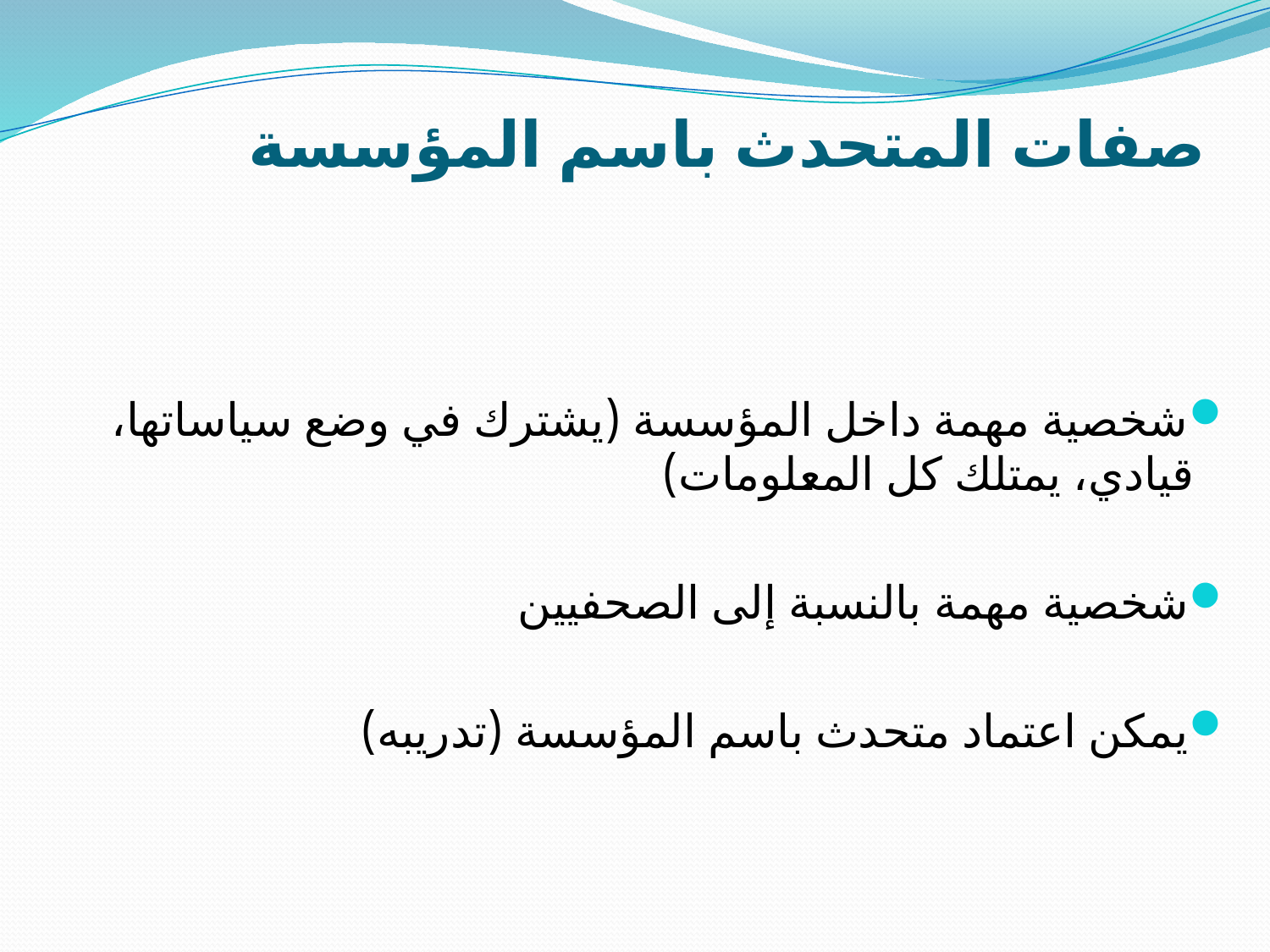

# صفات المتحدث باسم المؤسسة
شخصية مهمة داخل المؤسسة (يشترك في وضع سياساتها، قيادي، يمتلك كل المعلومات)

شخصية مهمة بالنسبة إلى الصحفيين

يمكن اعتماد متحدث باسم المؤسسة (تدريبه)